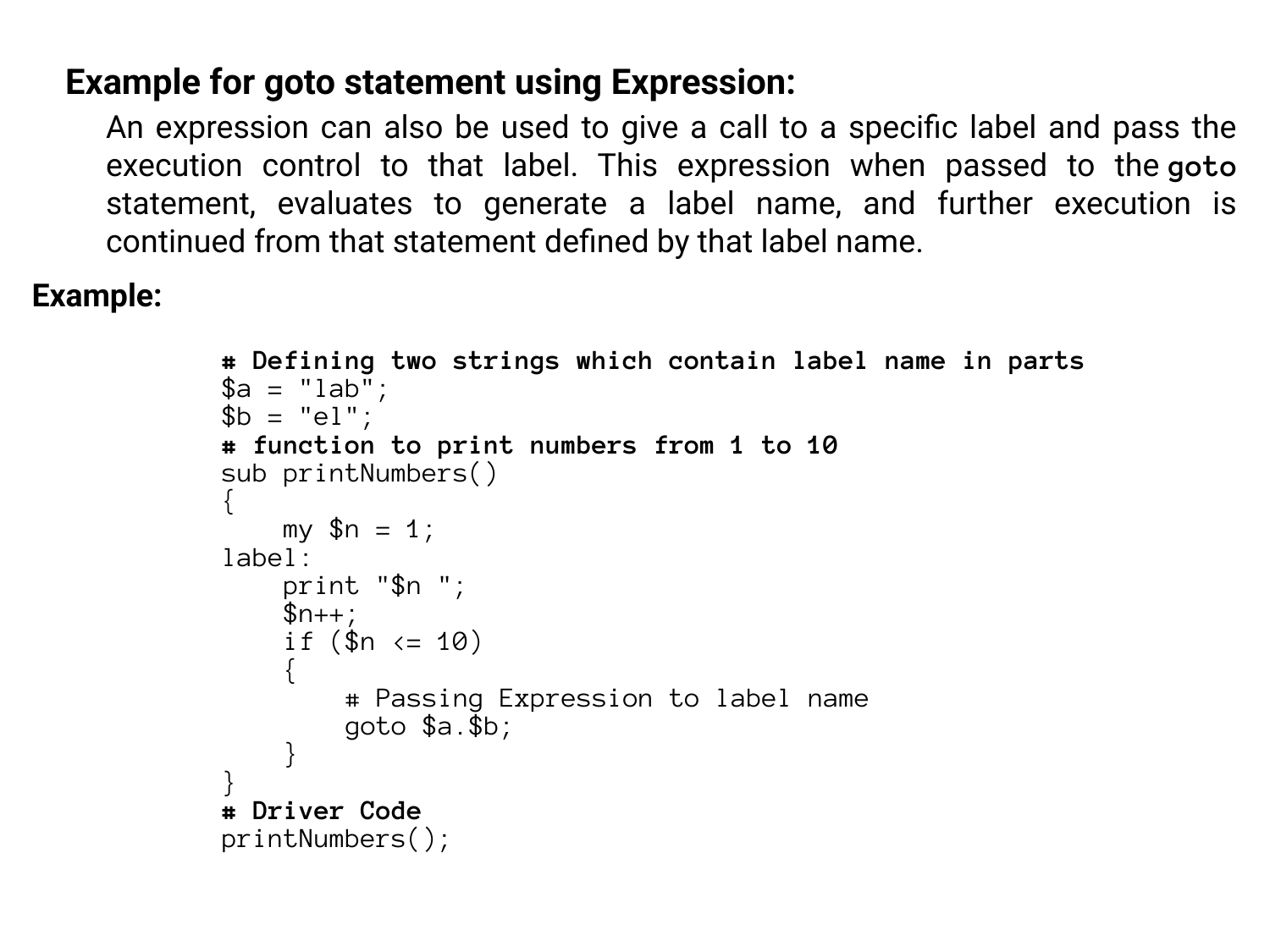

Example for goto statement using Expression:
An expression can also be used to give a call to a specific label and pass the execution control to that label. This expression when passed to the goto statement, evaluates to generate a label name, and further execution is continued from that statement defined by that label name.
| # Defining two strings which contain label name in parts $a = "lab"; $b = "el"; # function to print numbers from 1 to 10  sub printNumbers()  {      my $n = 1;  label:      print "$n ";      $n++;      if ($n <= 10)      {         # Passing Expression to label name         goto $a.$b;     } }  # Driver Code printNumbers(); |
| --- |
Example: